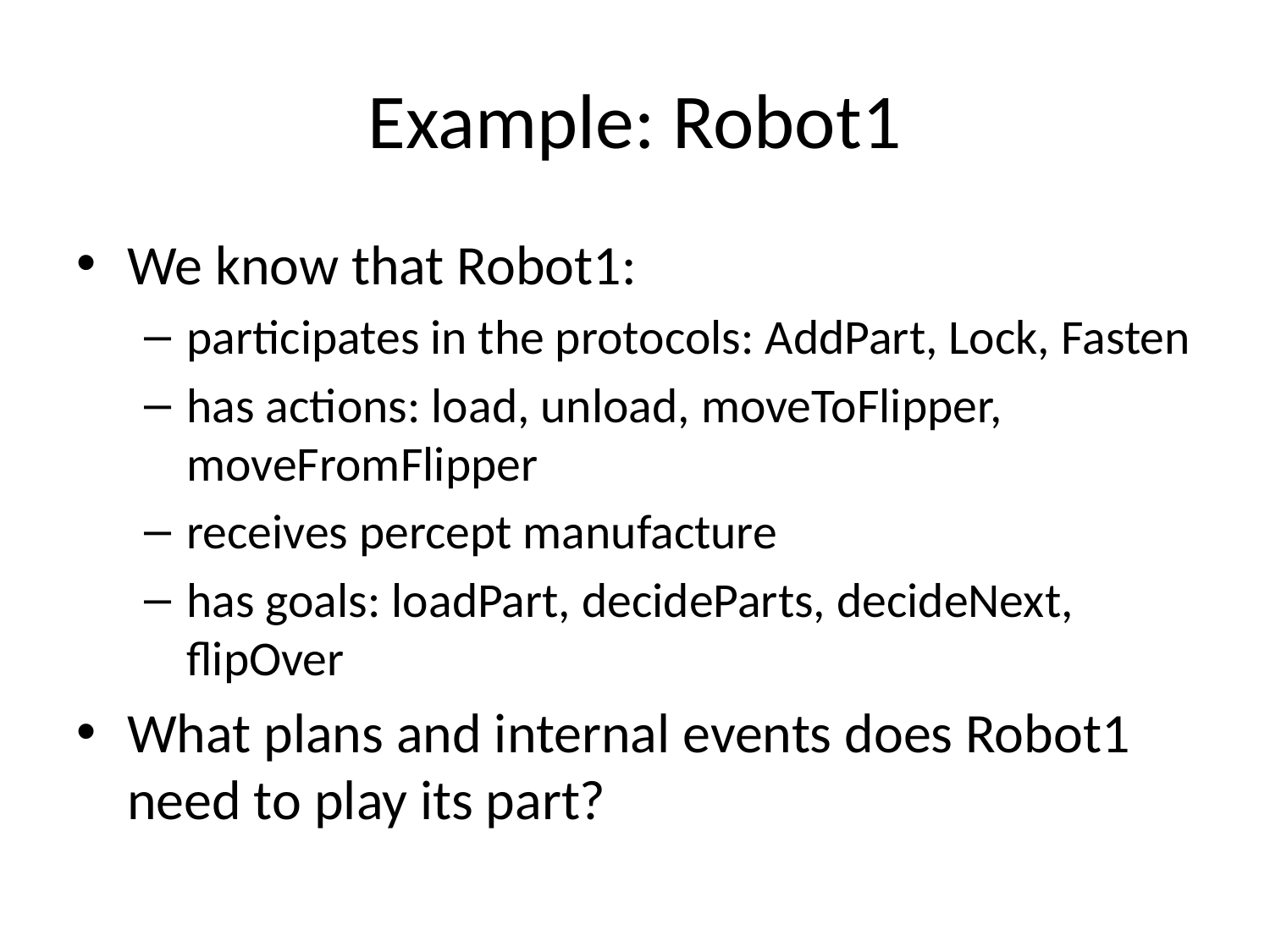

# Example: Robot1
We know that Robot1:
participates in the protocols: AddPart, Lock, Fasten
has actions: load, unload, moveToFlipper, moveFromFlipper
receives percept manufacture
has goals: loadPart, decideParts, decideNext, flipOver
What plans and internal events does Robot1 need to play its part?